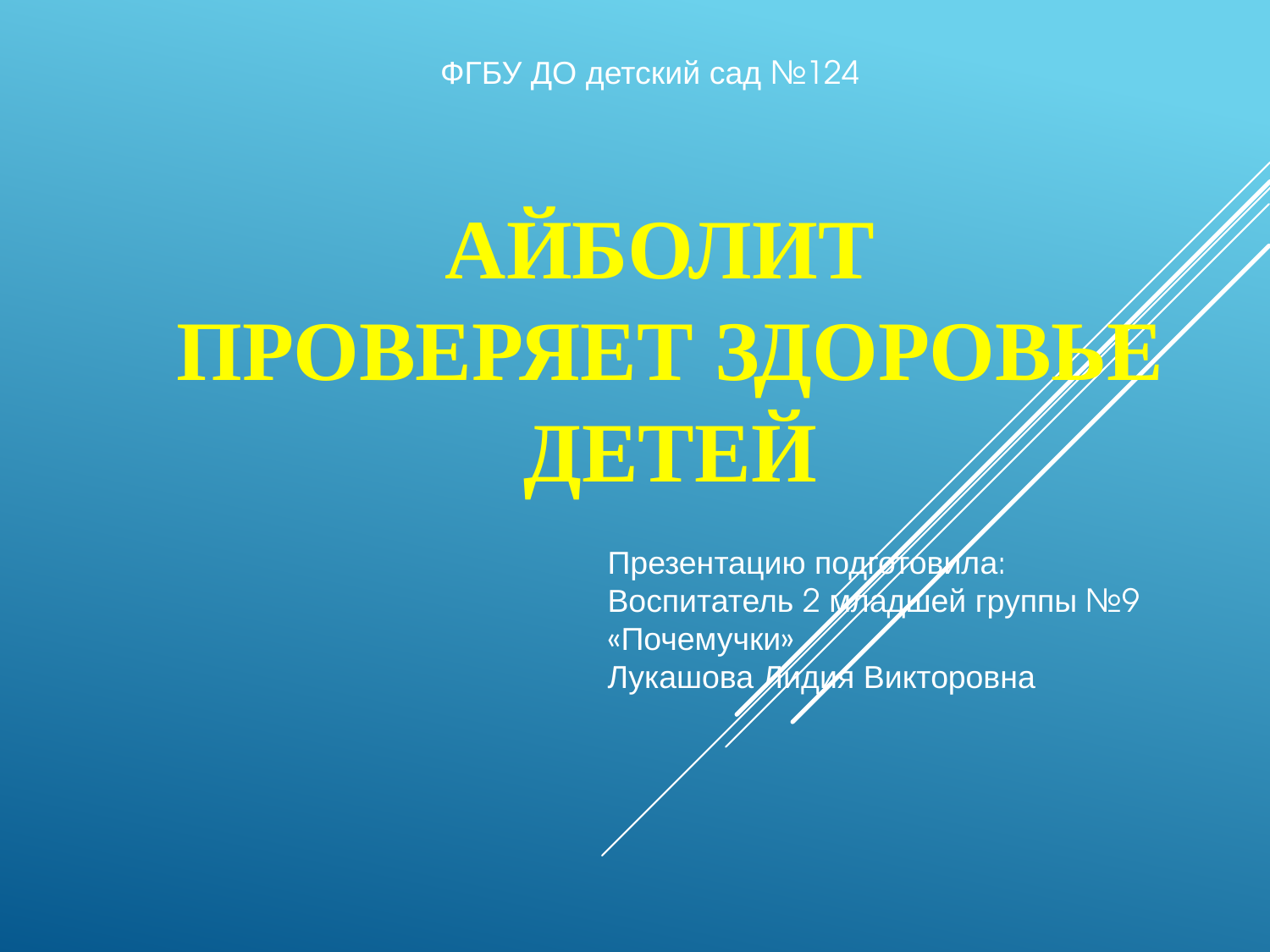

ФГБУ ДО детский сад №124
АЙБОЛИТ
ПРОВЕРЯЕТ ЗДОРОВЬЕ ДЕТЕЙ
Презентацию подготовила:
Воспитатель 2 младшей группы №9 «Почемучки»
Лукашова Лидия Викторовна